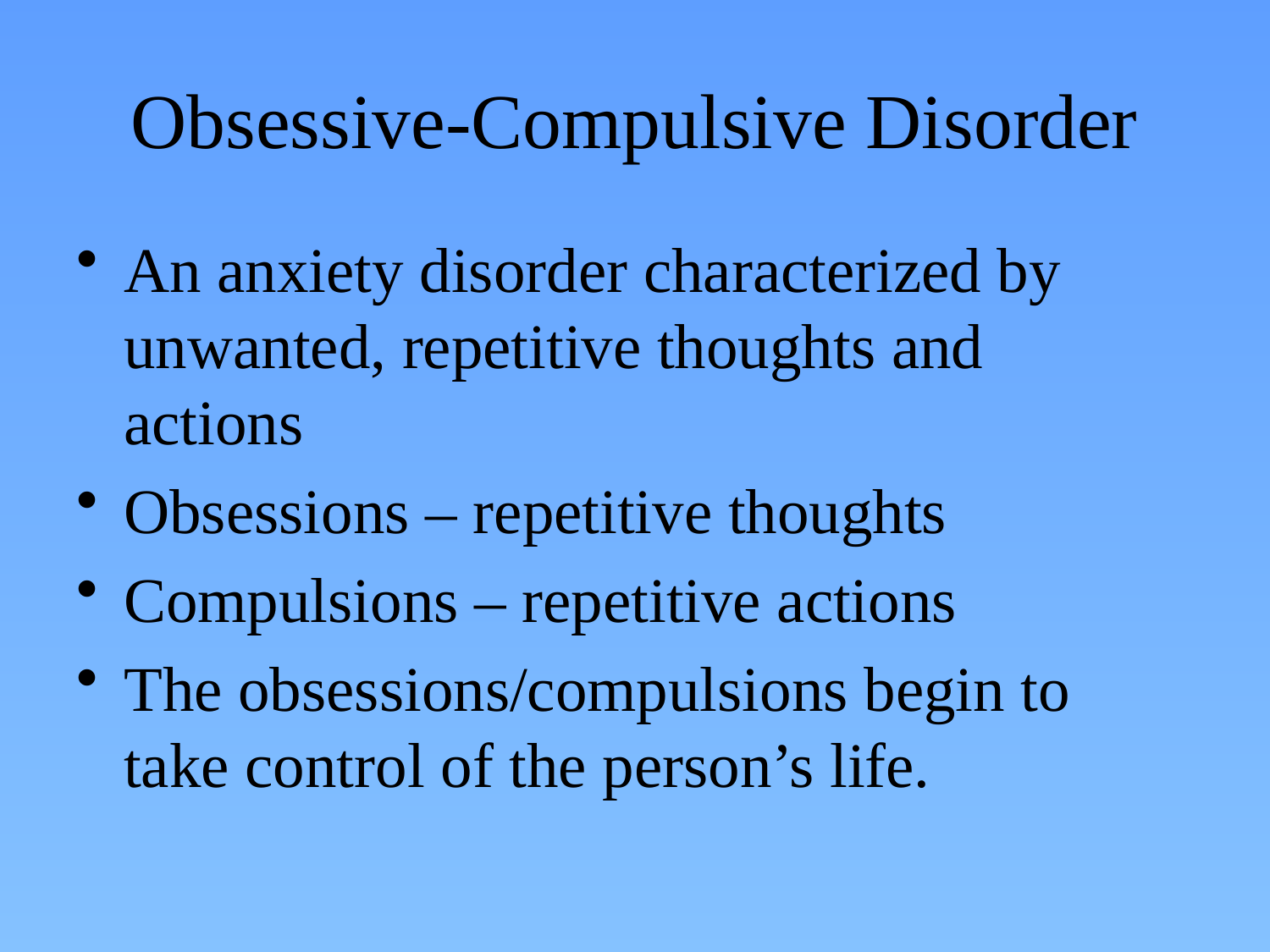

# Obsessive-Compulsive Disorder
An anxiety disorder characterized by unwanted, repetitive thoughts and actions
Obsessions – repetitive thoughts
Compulsions – repetitive actions
The obsessions/compulsions begin to take control of the person’s life.